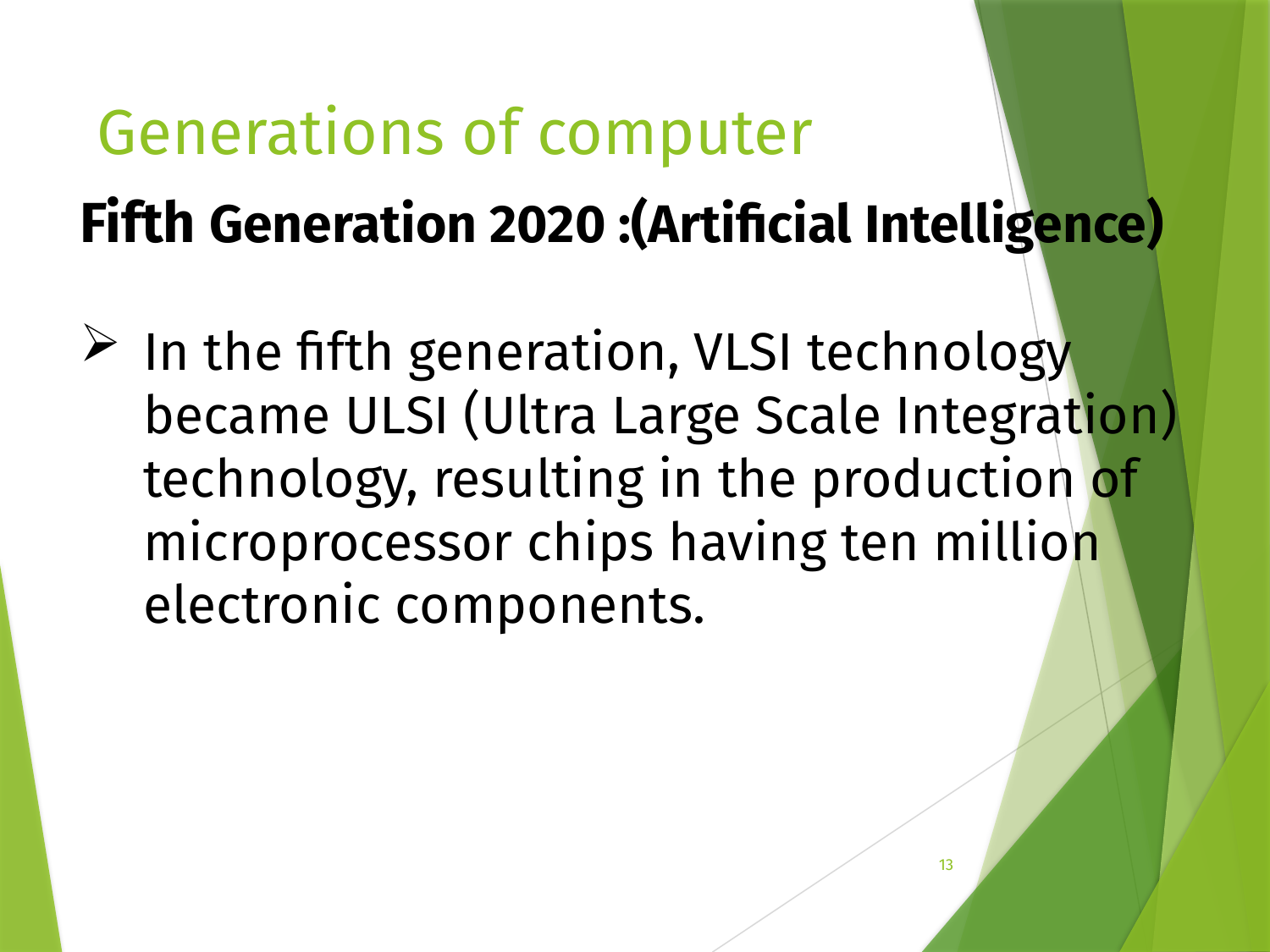

# Generations of computer
Fifth Generation 2020 :(Artificial Intelligence)

In the fifth generation, VLSI technology became ULSI (Ultra Large Scale Integration) technology, resulting in the production of microprocessor chips having ten million electronic components.
13